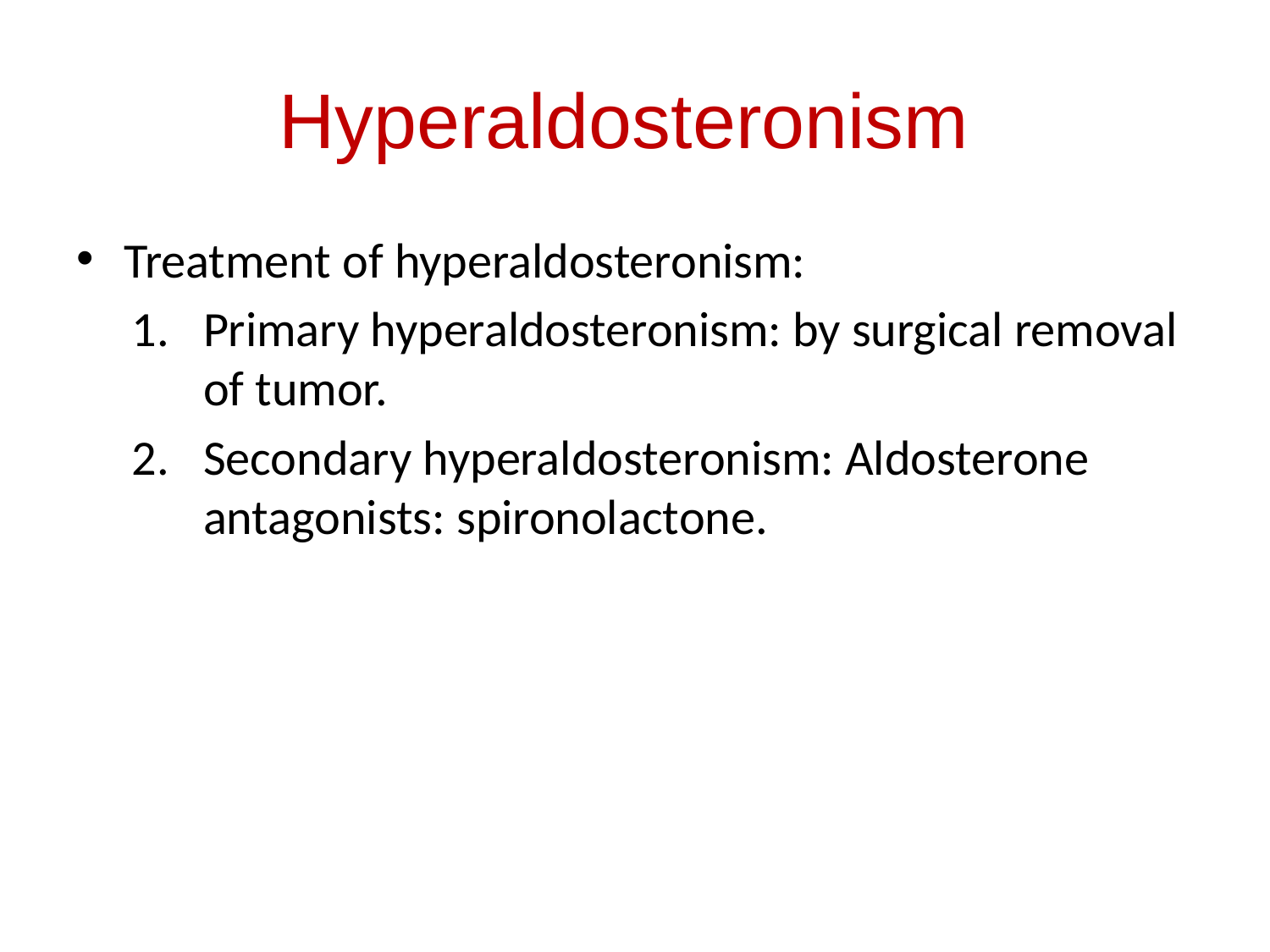

# Hyperaldosteronism
Treatment of hyperaldosteronism:
Primary hyperaldosteronism: by surgical removal of tumor.
Secondary hyperaldosteronism: Aldosterone antagonists: spironolactone.